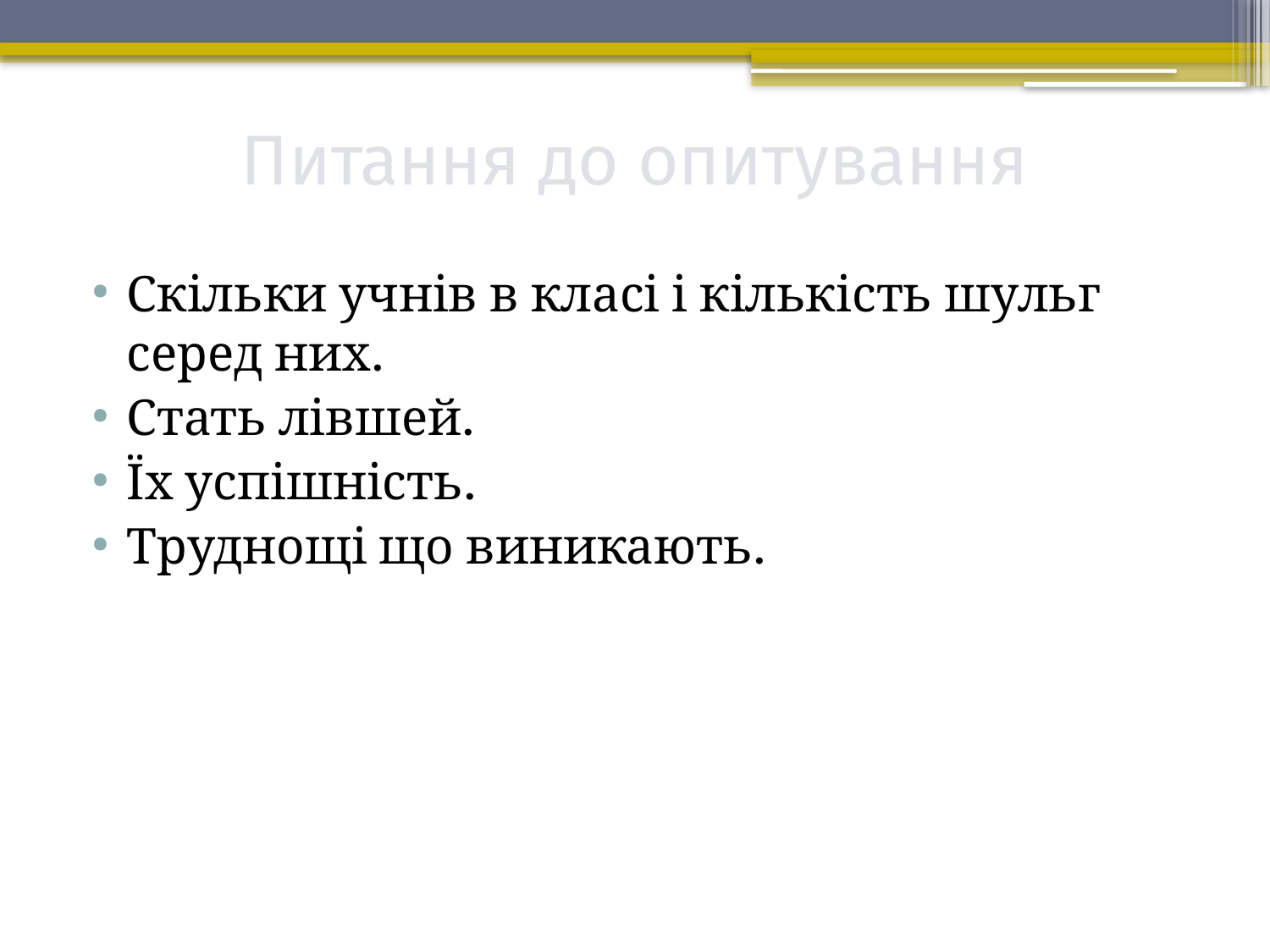

# Питання до опитування
Скільки учнів в класі і кількість шульг серед них.
Стать лівшей.
Їх успішність.
Труднощі що виникають.